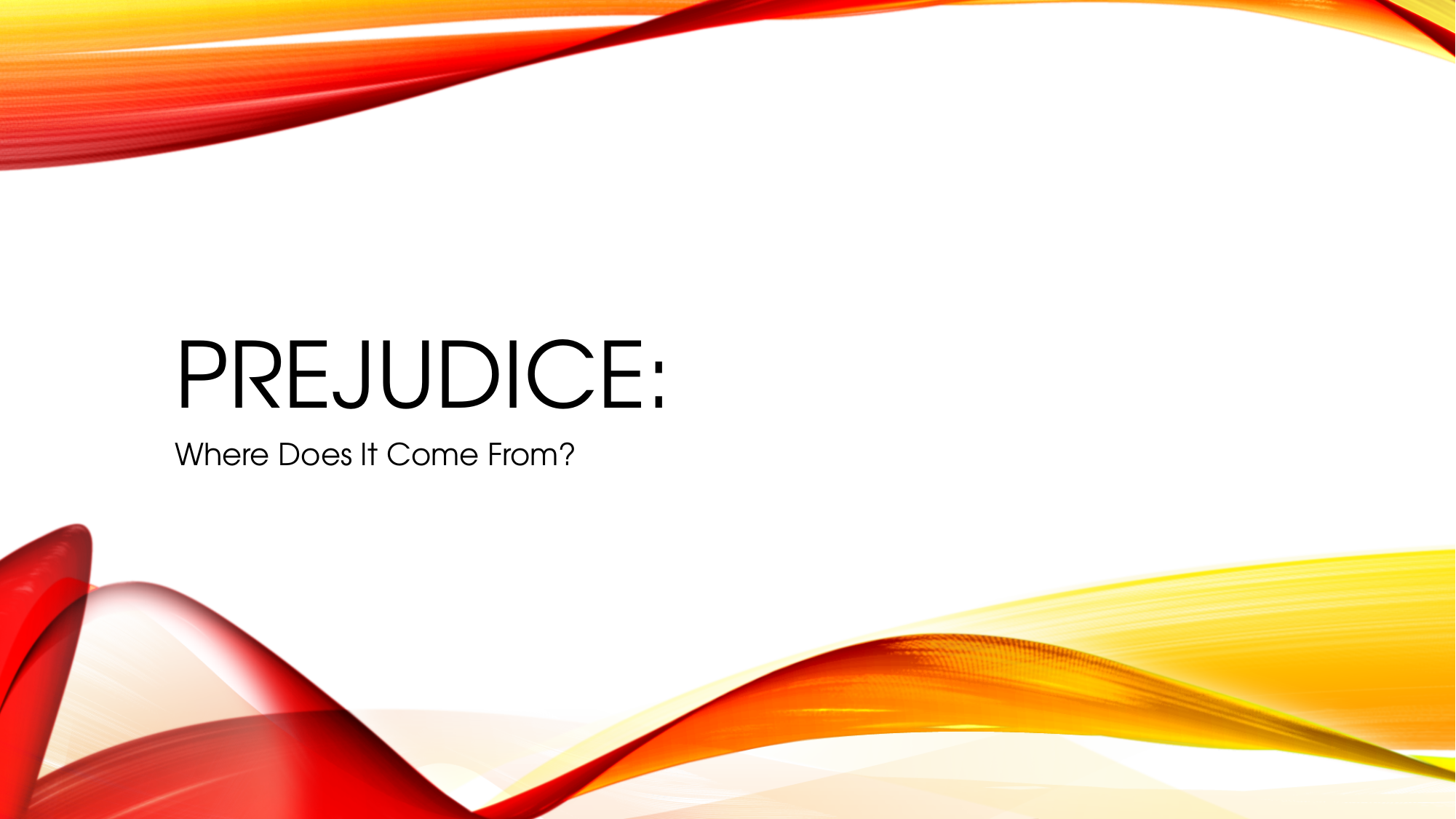

# Prejudice:
Where Does It Come From?